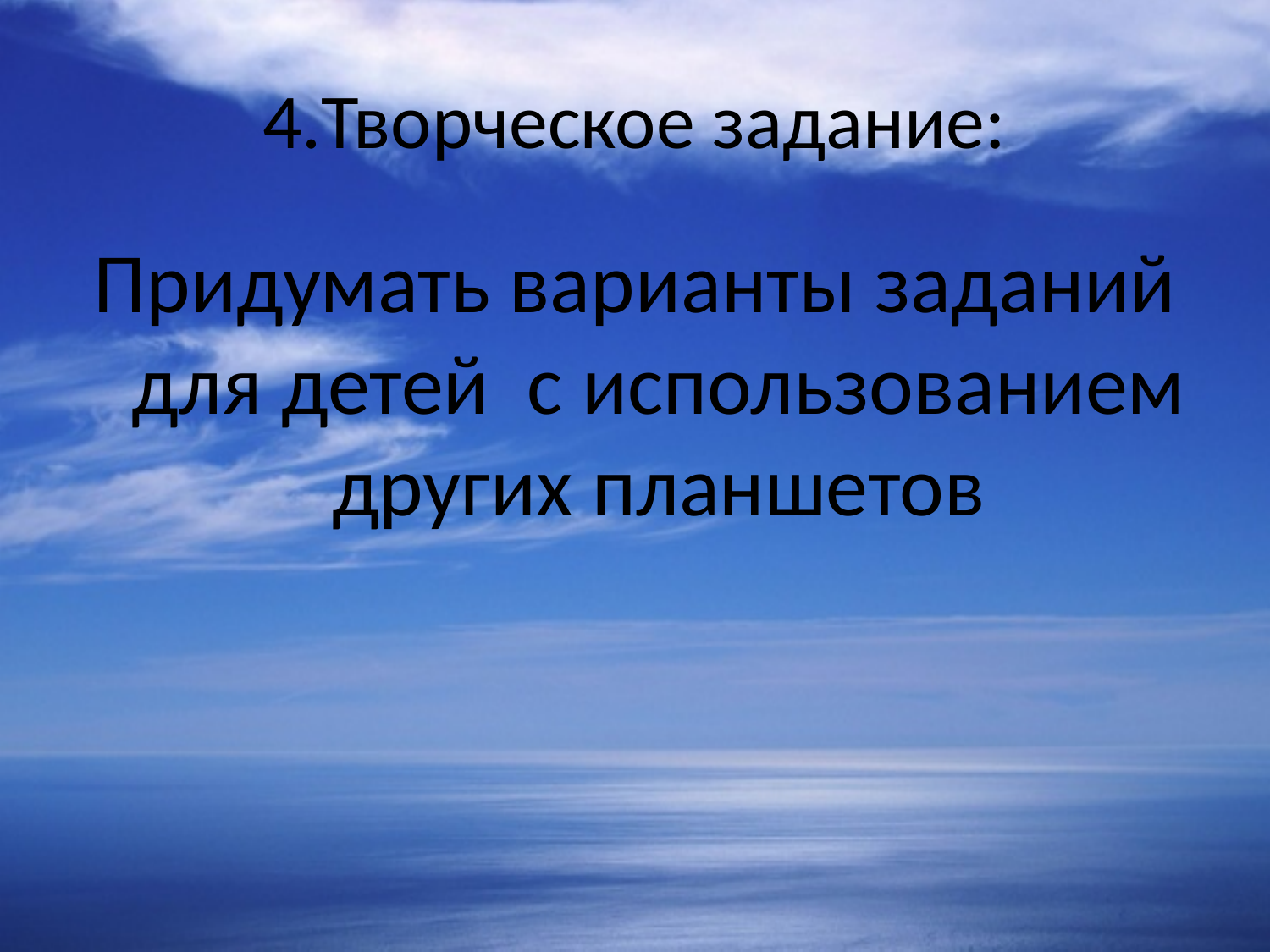

# 4.Творческое задание:
Придумать варианты заданий для детей  с использованием других планшетов